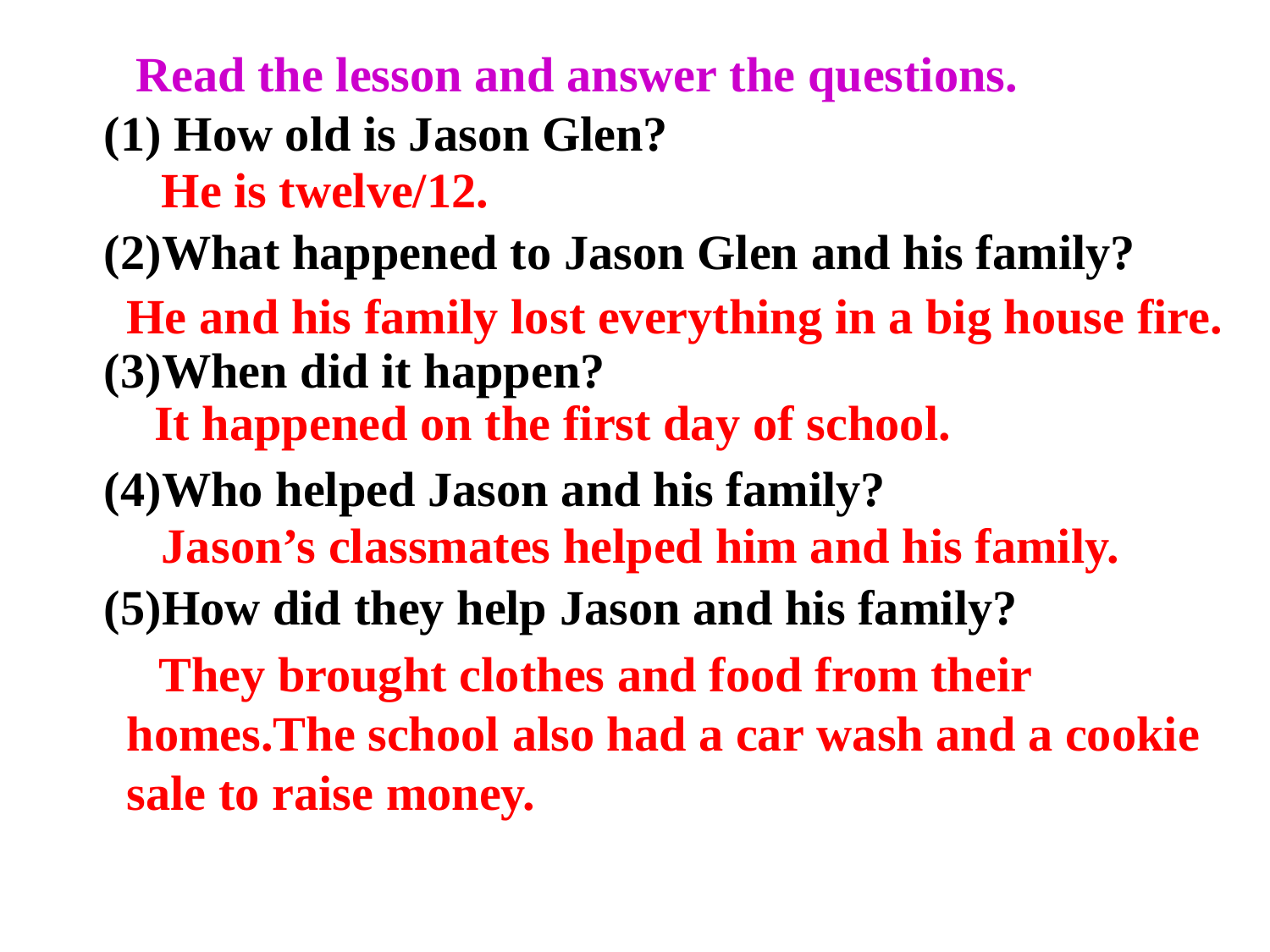

Read the lesson and answer the questions.
(1) How old is Jason Glen?

(2)What happened to Jason Glen and his family?

(3)When did it happen?

(4)Who helped Jason and his family?

(5)How did they help Jason and his family?

He is twelve/12.

He and his family lost everything in a big house fire.
It happened on the first day of school.

Jason’s classmates helped him and his family.

They brought clothes and food from their homes.The school also had a car wash and a cookie sale to raise money.